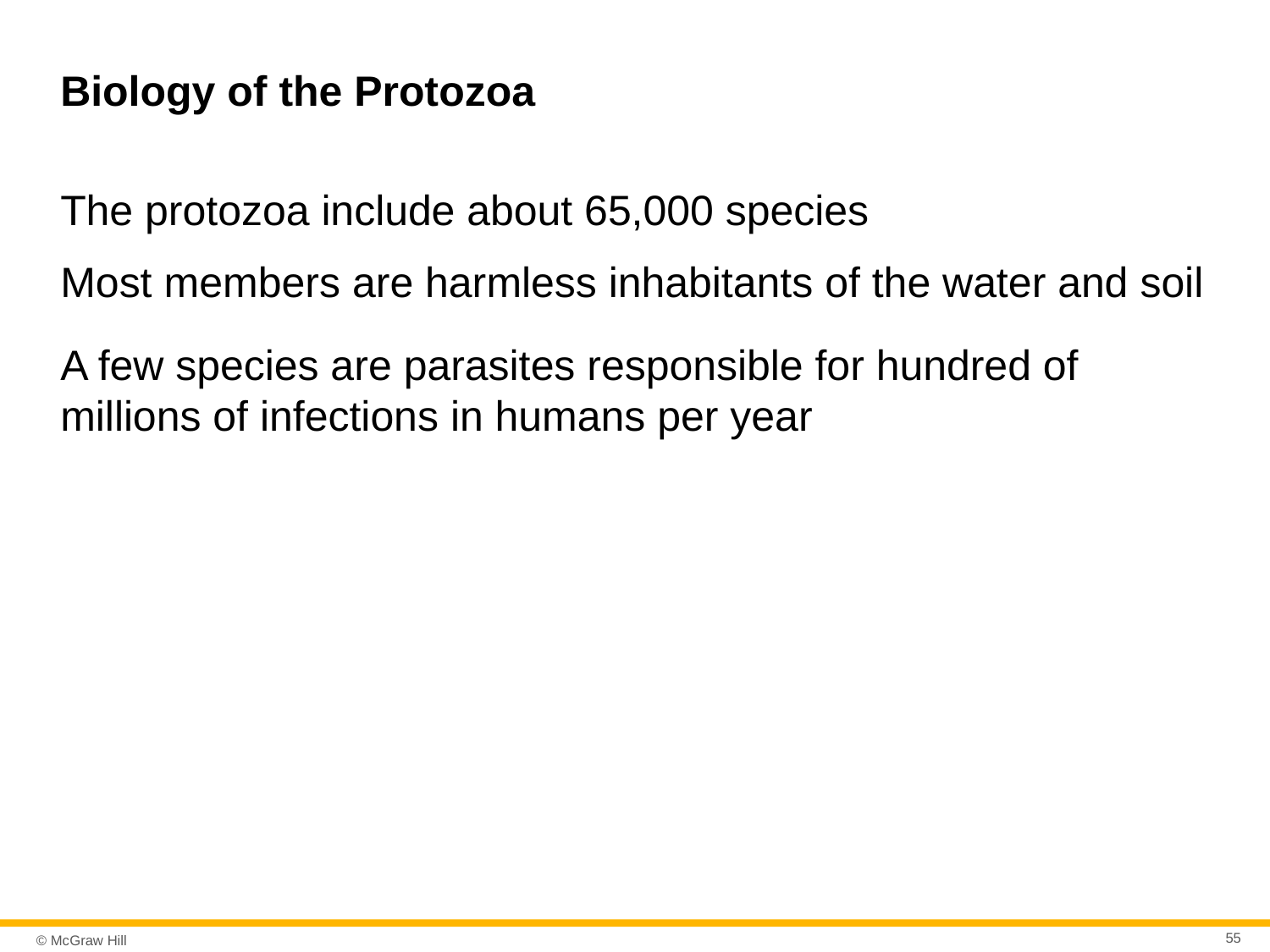

# Biology of the Protozoa
The protozoa include about 65,000 species
Most members are harmless inhabitants of the water and soil
A few species are parasites responsible for hundred of millions of infections in humans per year